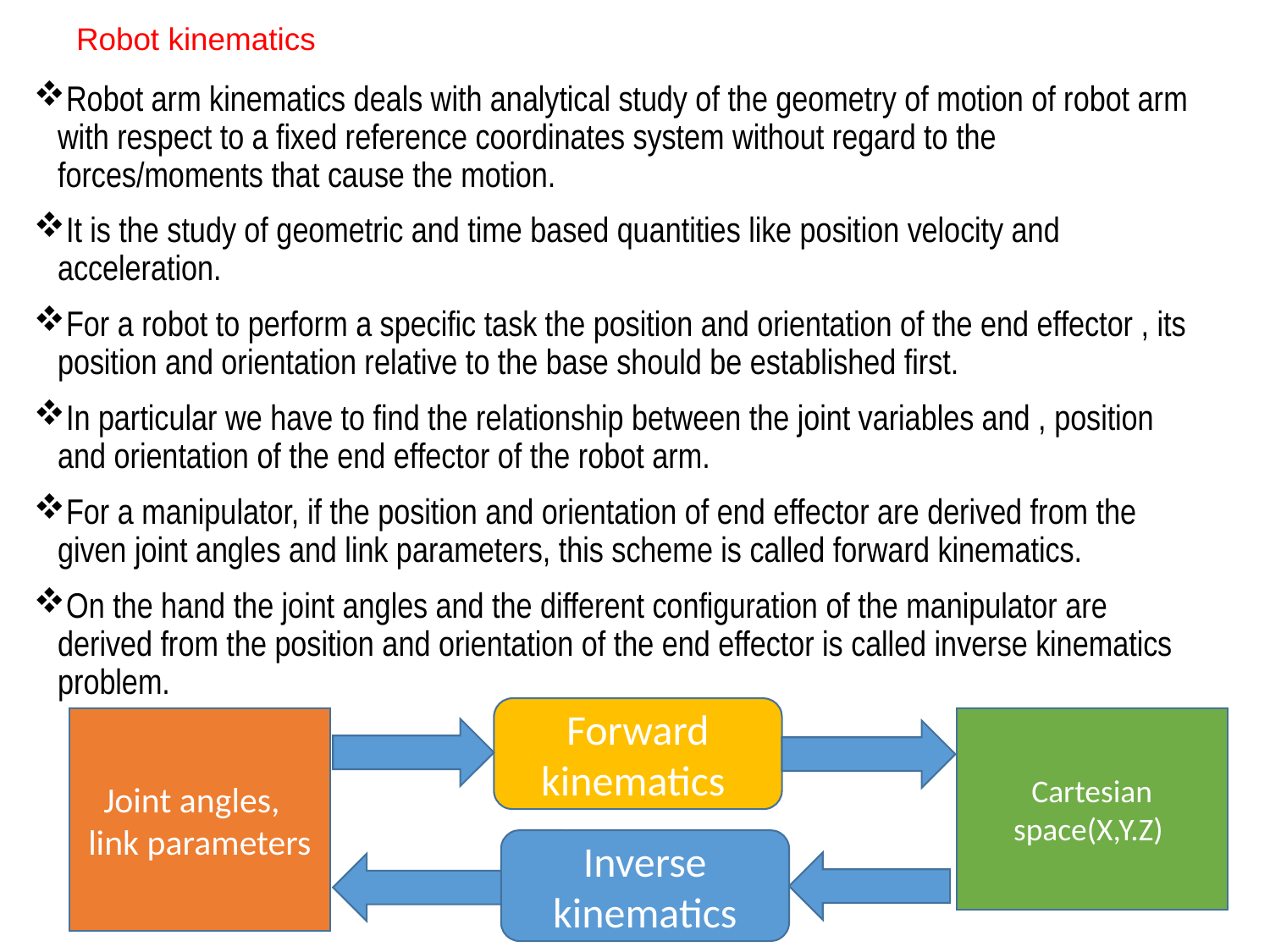

# Robot kinematics
Robot arm kinematics deals with analytical study of the geometry of motion of robot arm with respect to a fixed reference coordinates system without regard to the forces/moments that cause the motion.
It is the study of geometric and time based quantities like position velocity and acceleration.
For a robot to perform a specific task the position and orientation of the end effector , its position and orientation relative to the base should be established first.
In particular we have to find the relationship between the joint variables and , position and orientation of the end effector of the robot arm.
For a manipulator, if the position and orientation of end effector are derived from the given joint angles and link parameters, this scheme is called forward kinematics.
On the hand the joint angles and the different configuration of the manipulator are derived from the position and orientation of the end effector is called inverse kinematics problem.

Forward kinematics
Joint angles,
link parameters
Cartesian space(X,Y.Z)

Inverse kinematics